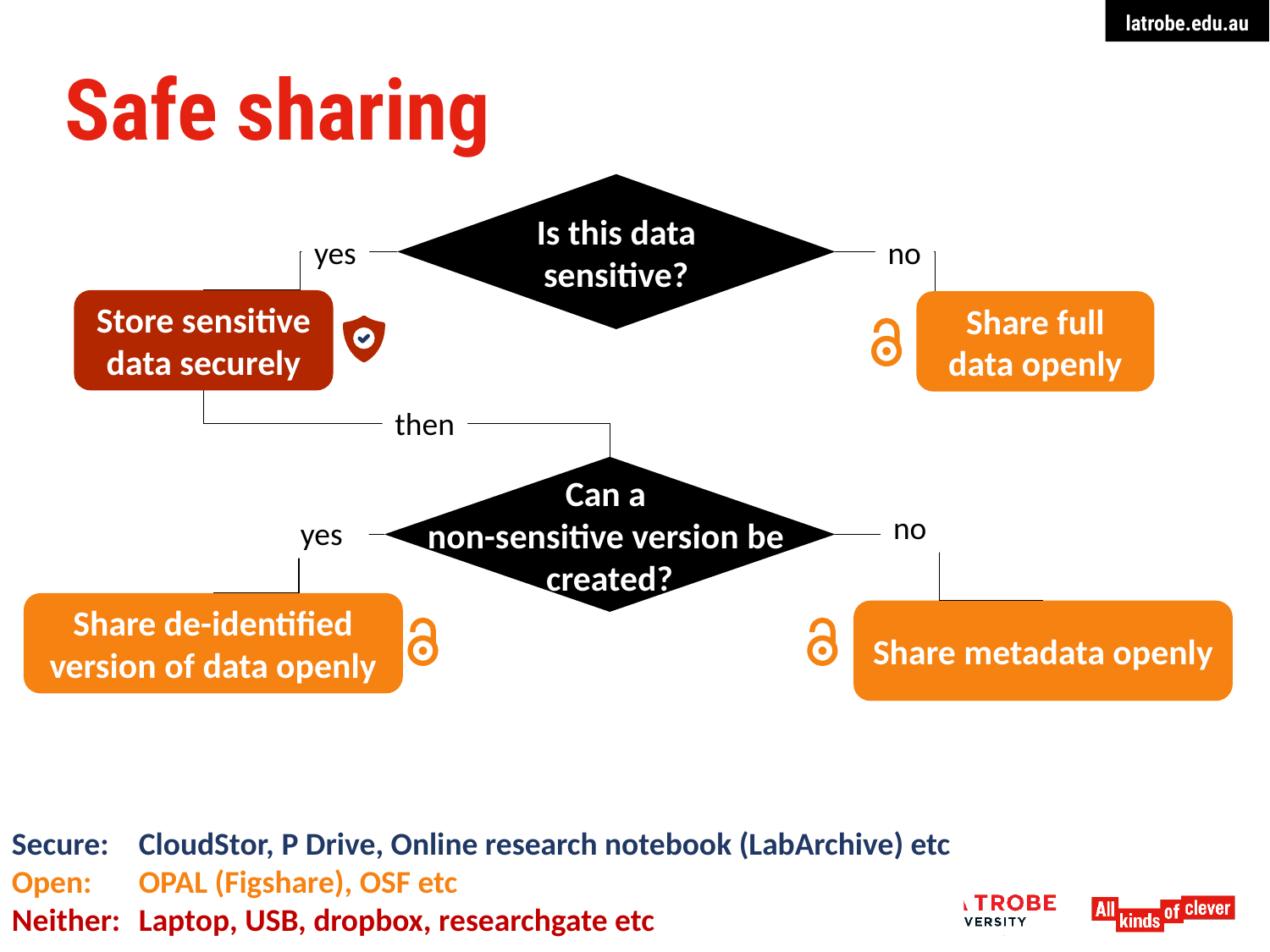

# Safe sharing
Is this data
sensitive?
yes
Store sensitive data securely

no
Share full data openly

then
Can a
non-sensitive version be
created?
no
Share metadata openly

yes
Share de-identified version of data openly

Secure: 	CloudStor, P Drive, Online research notebook (LabArchive) etc
Open: 	OPAL (Figshare), OSF etc
Neither:	Laptop, USB, dropbox, researchgate etc